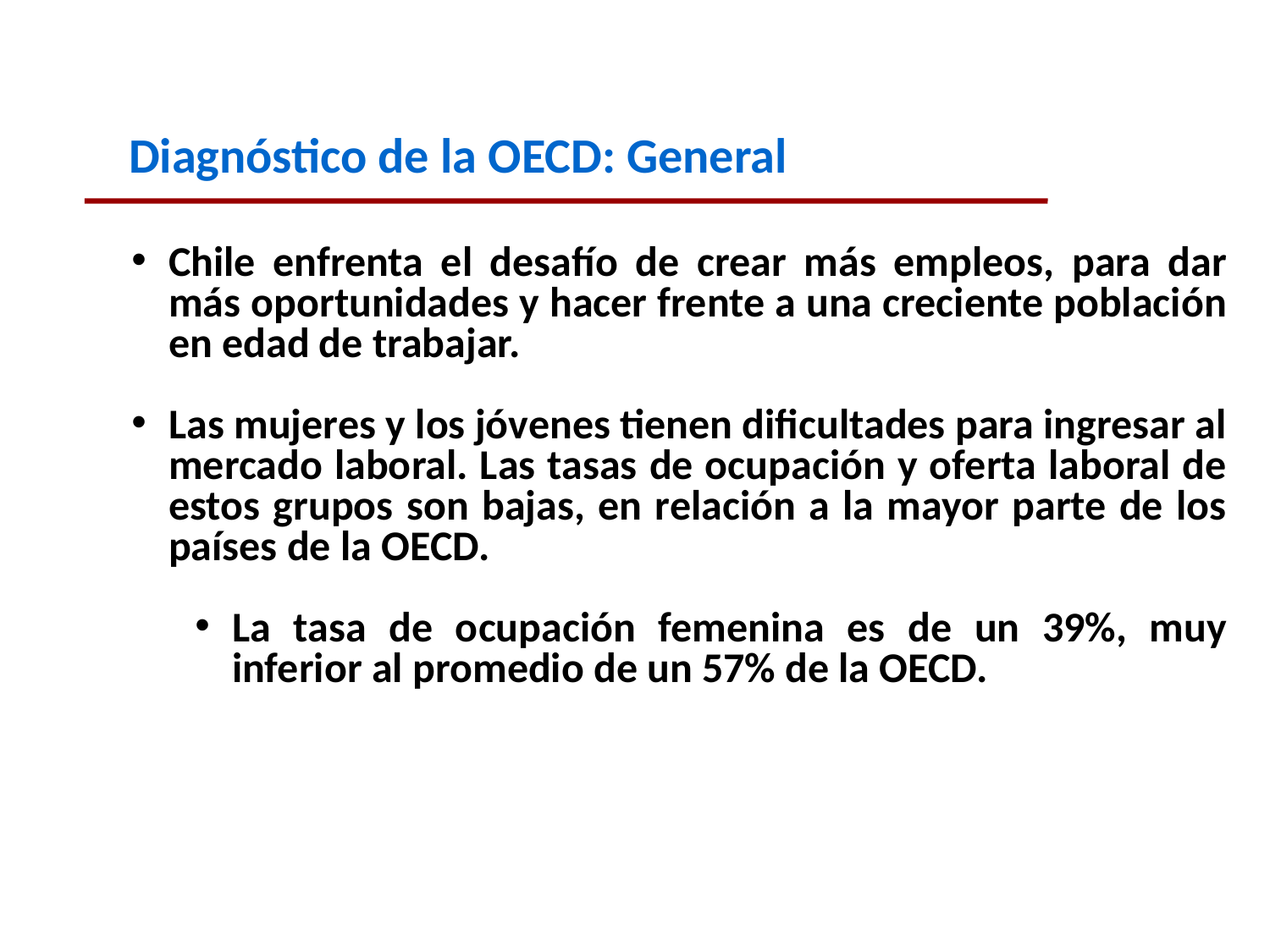

Diagnóstico de la OECD: General

Chile enfrenta el desafío de crear más empleos, para dar más oportunidades y hacer frente a una creciente población en edad de trabajar.

Las mujeres y los jóvenes tienen dificultades para ingresar al mercado laboral. Las tasas de ocupación y oferta laboral de estos grupos son bajas, en relación a la mayor parte de los países de la OECD.

La tasa de ocupación femenina es de un 39%, muy inferior al promedio de un 57% de la OECD.